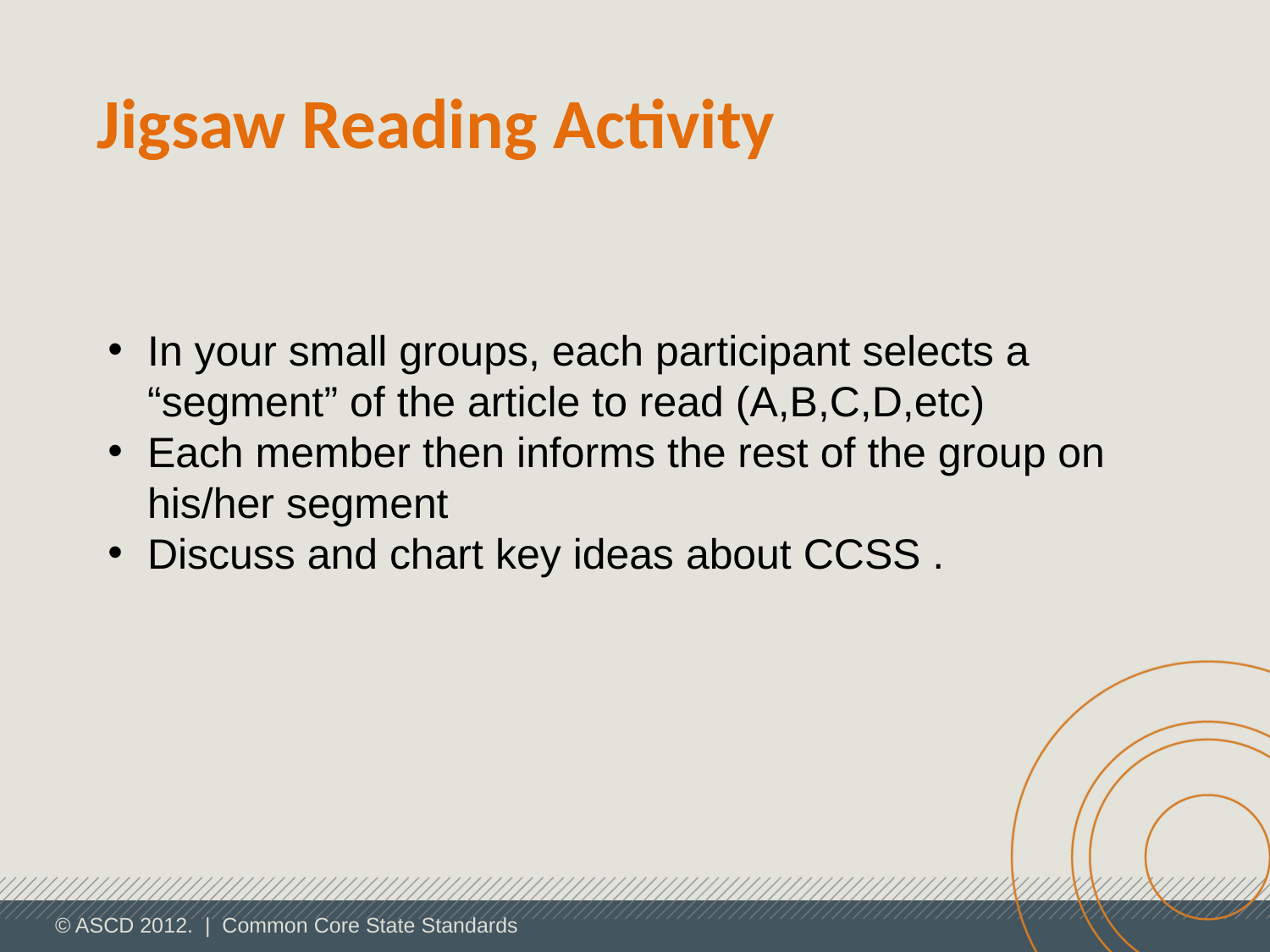

Jigsaw Reading Activity

In your small groups, each participant selects a “segment” of the article to read (A,B,C,D,etc)
Each member then informs the rest of the group on his/her segment
Discuss and chart key ideas about CCSS .

© ASCD 2012.  |  Common Core State Standards